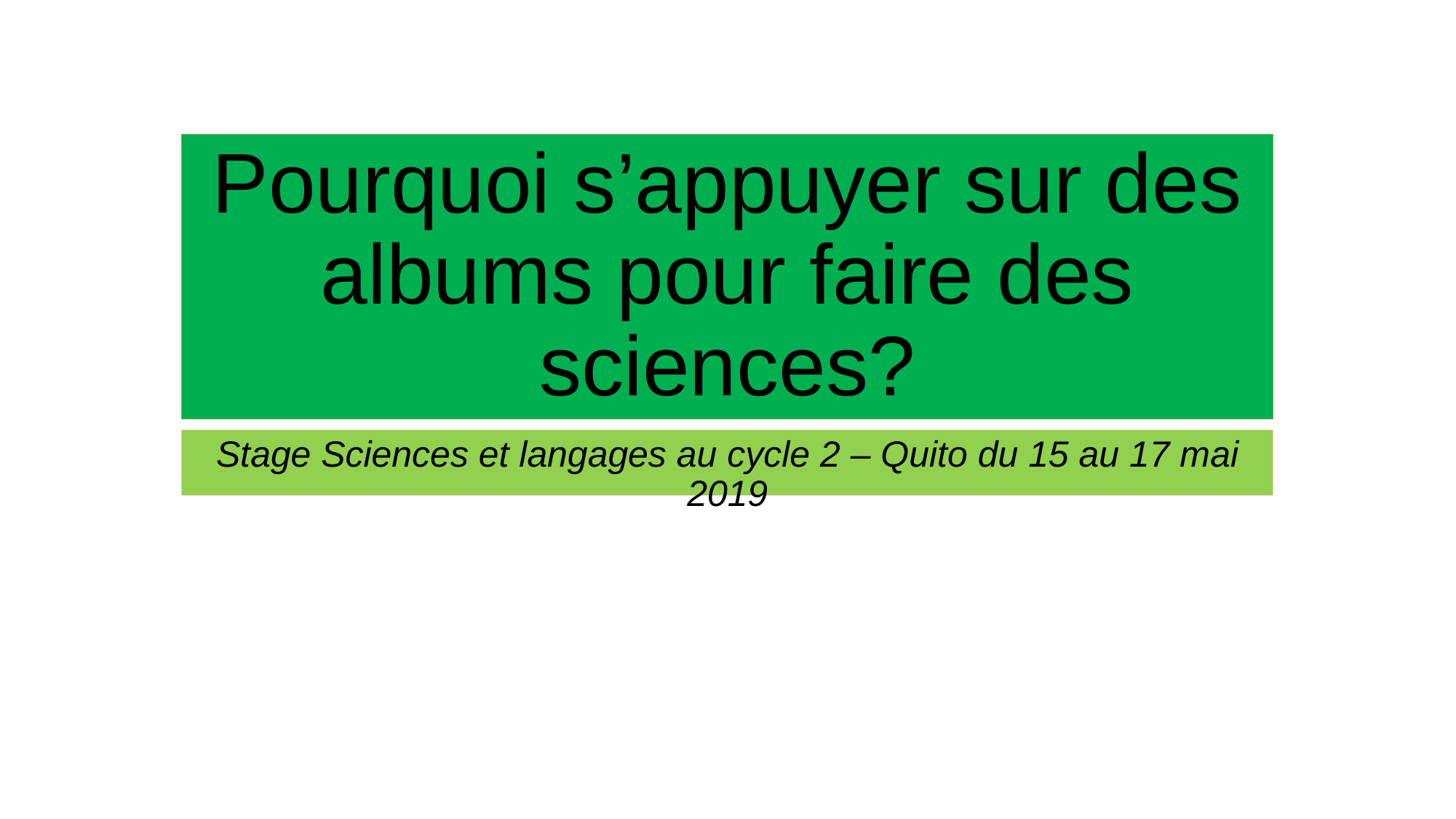

# Pourquoi s’appuyer sur des albums pour faire des sciences?
Stage Sciences et langages au cycle 2 – Quito du 15 au 17 mai 2019